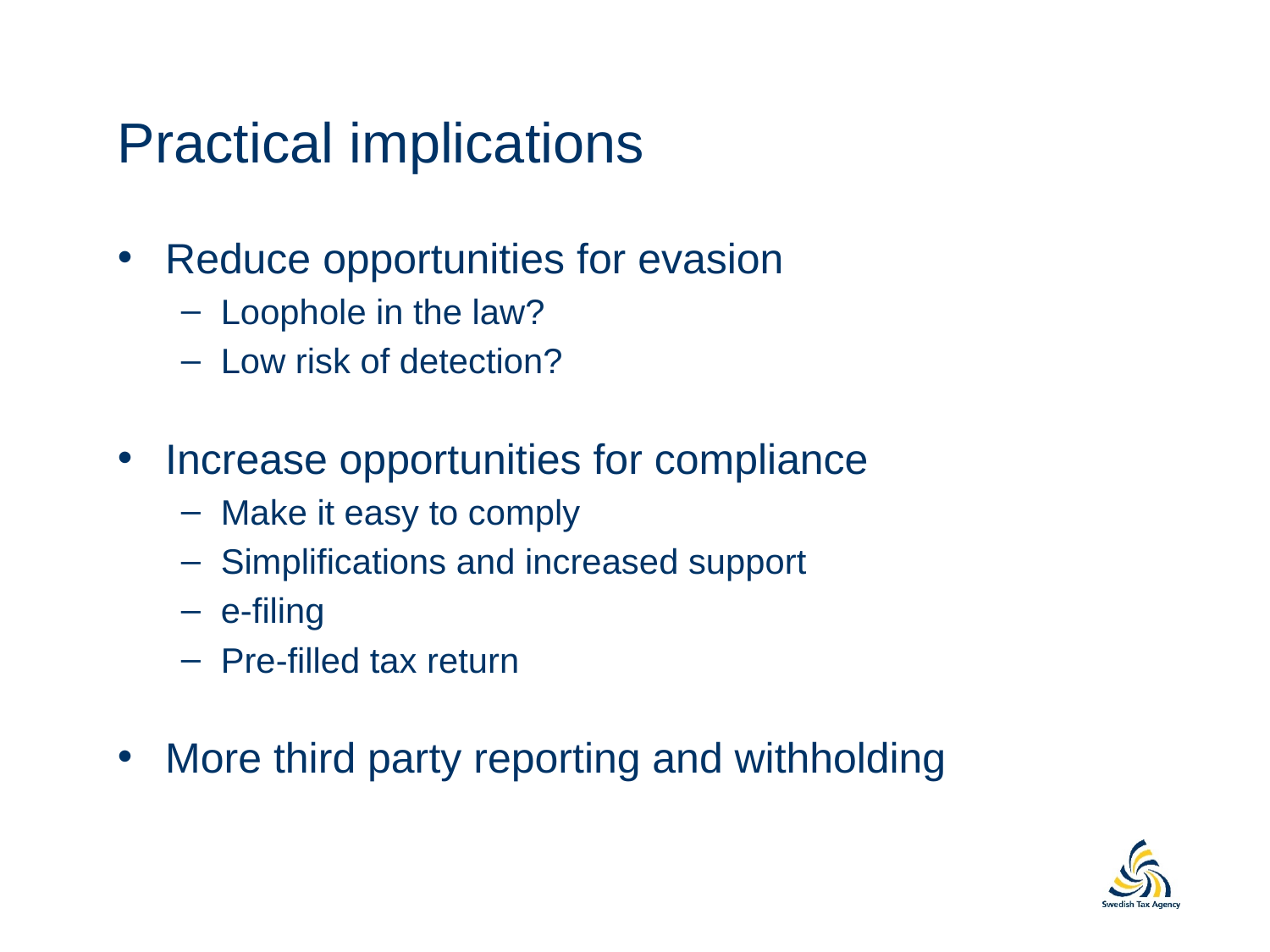

# Practical implications
Reduce opportunities for evasion
Loophole in the law?
Low risk of detection?
Increase opportunities for compliance
Make it easy to comply
Simplifications and increased support
e-filing
Pre-filled tax return
More third party reporting and withholding